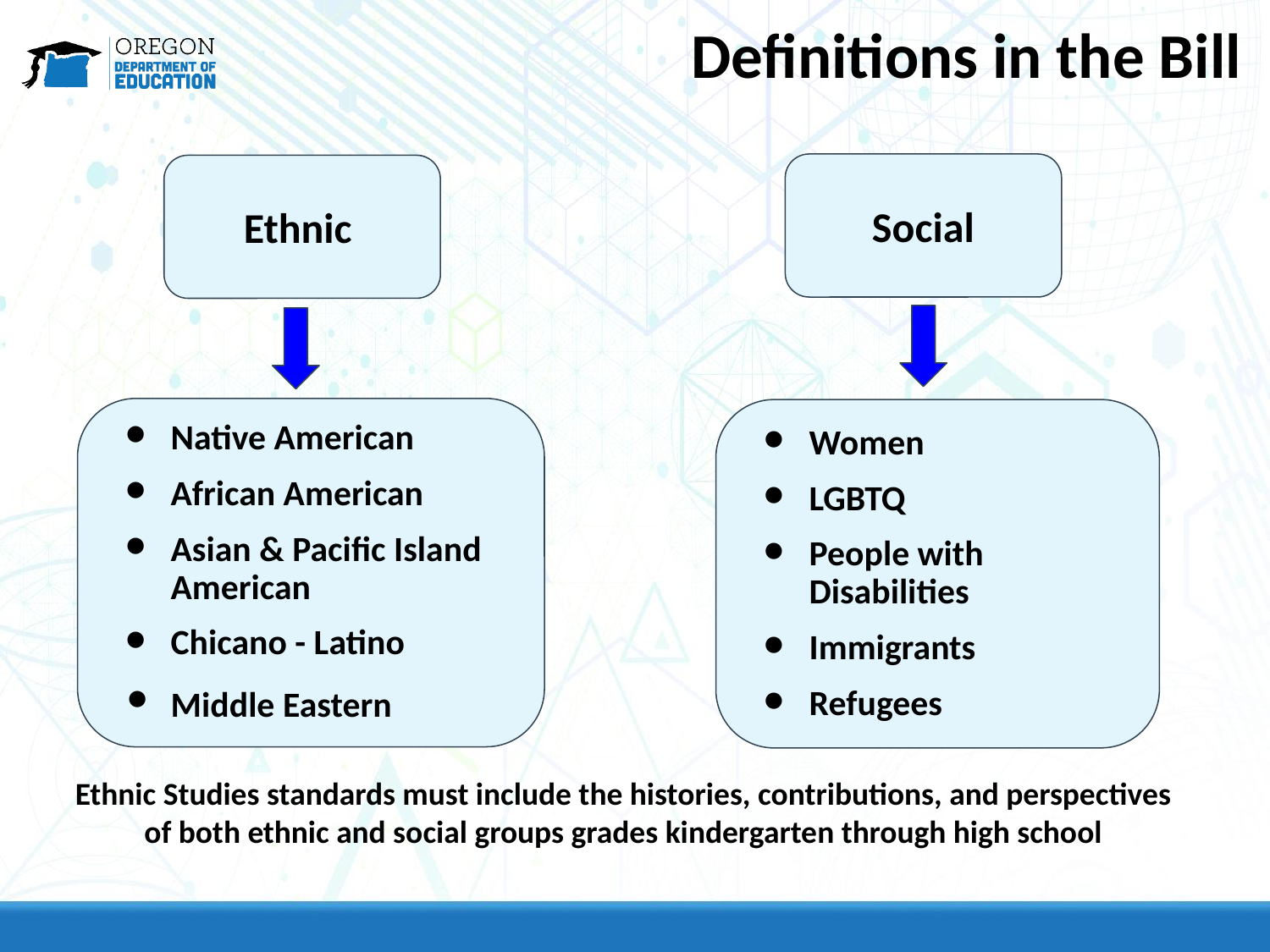

Definitions in the Bill
Social
Ethnic

Native American
African American
Asian & Pacific Island    American
Chicano - Latino
Middle Eastern
Women
LGBTQ
People with Disabilities
Immigrants
Refugees
Ethnic Studies standards must include the histories, contributions, and perspectives of both ethnic and social groups grades kindergarten through high school